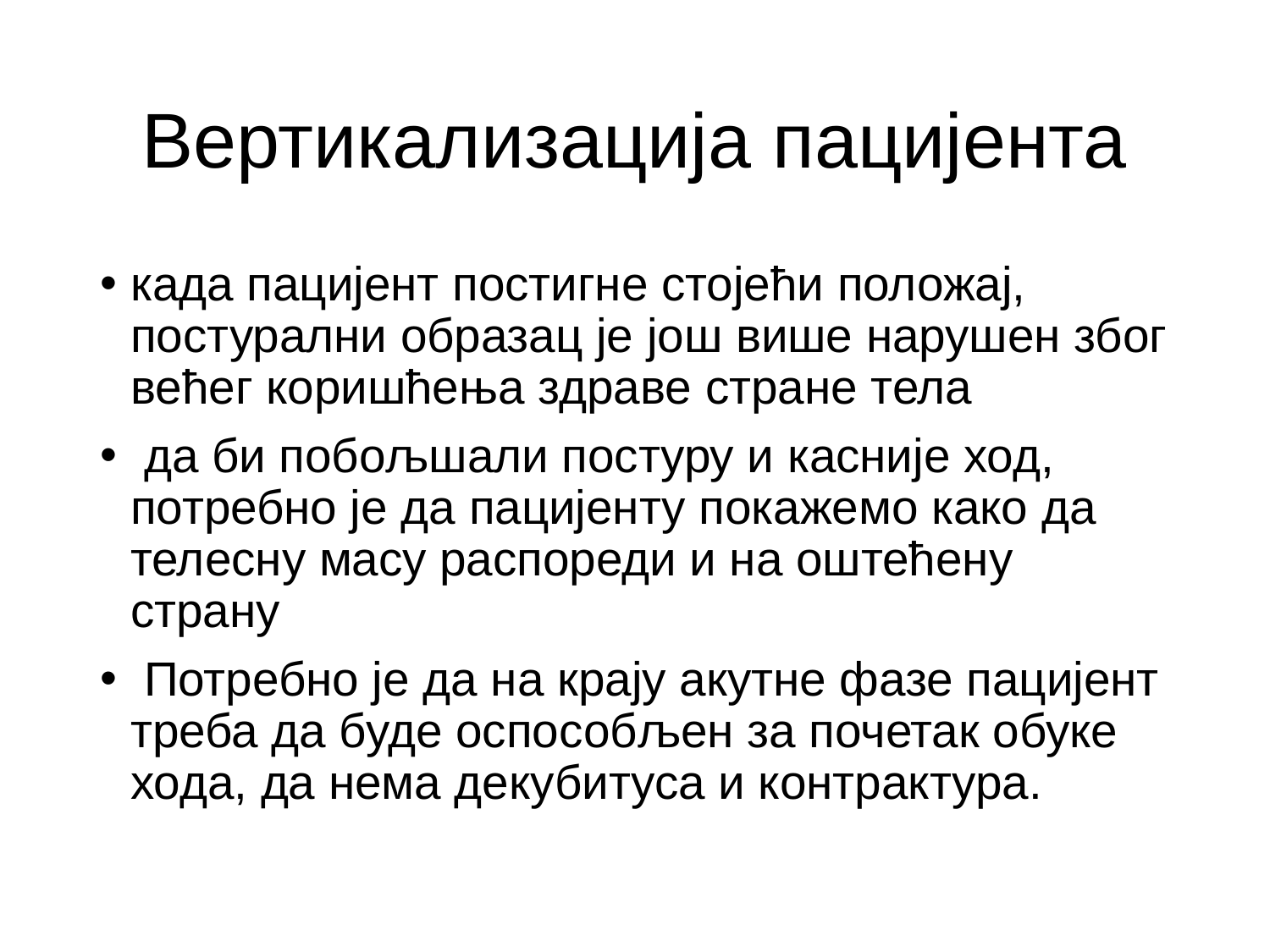

# Вертикализација пацијента
када пацијент постигне стојећи положај, постурални образац је још више нарушен због већег коришћења здраве стране тела
 да би побољшали постуру и касније ход, потребно је да пацијенту покажемо како да телесну масу распореди и на оштећену страну
 Потребно је да на крају акутне фазе пацијент треба да буде оспособљен за почетак обуке хода, да нема декубитуса и контрактура.